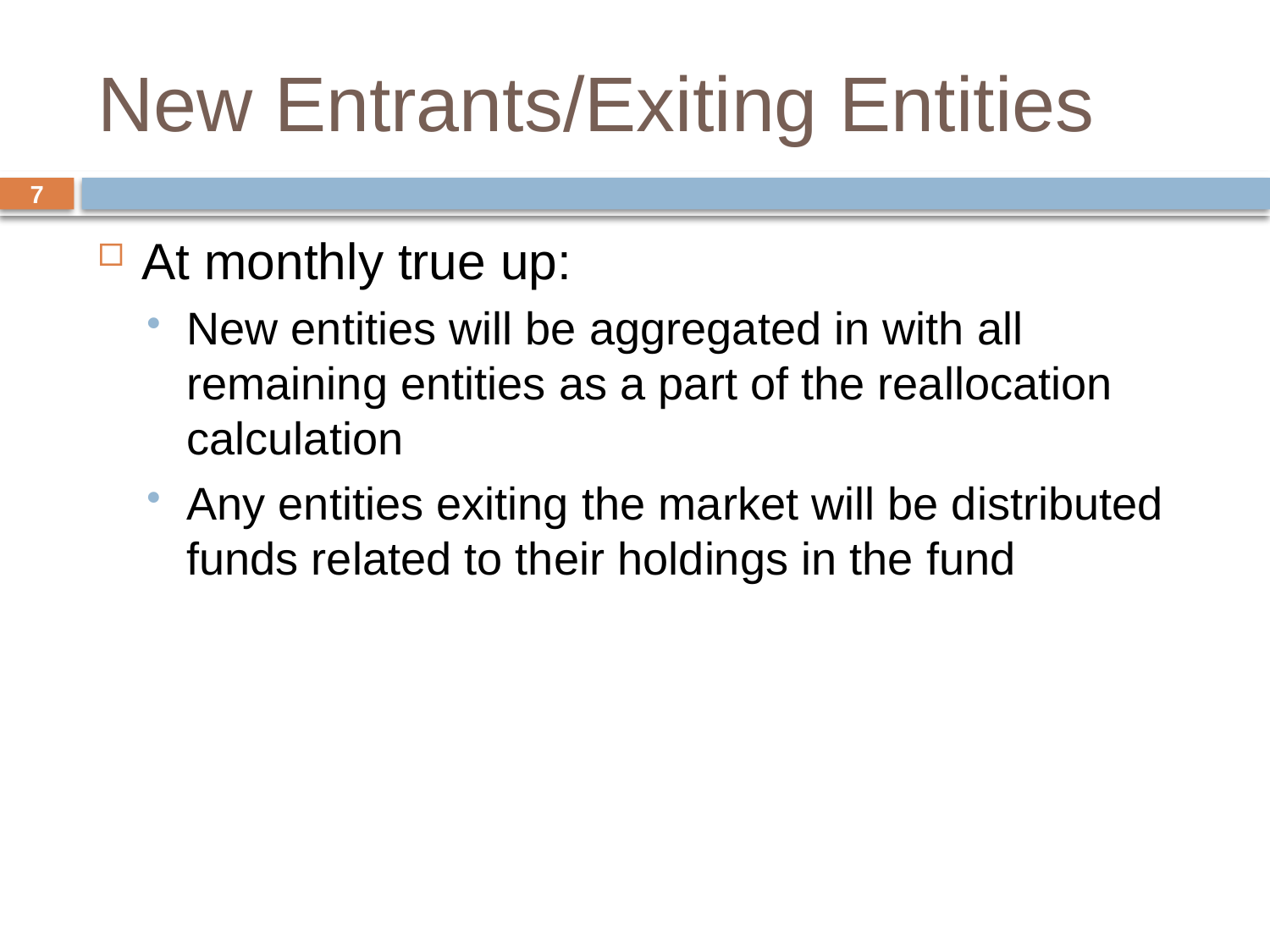

# New Entrants/Exiting Entities
7
At monthly true up:
New entities will be aggregated in with all remaining entities as a part of the reallocation calculation
Any entities exiting the market will be distributed funds related to their holdings in the fund